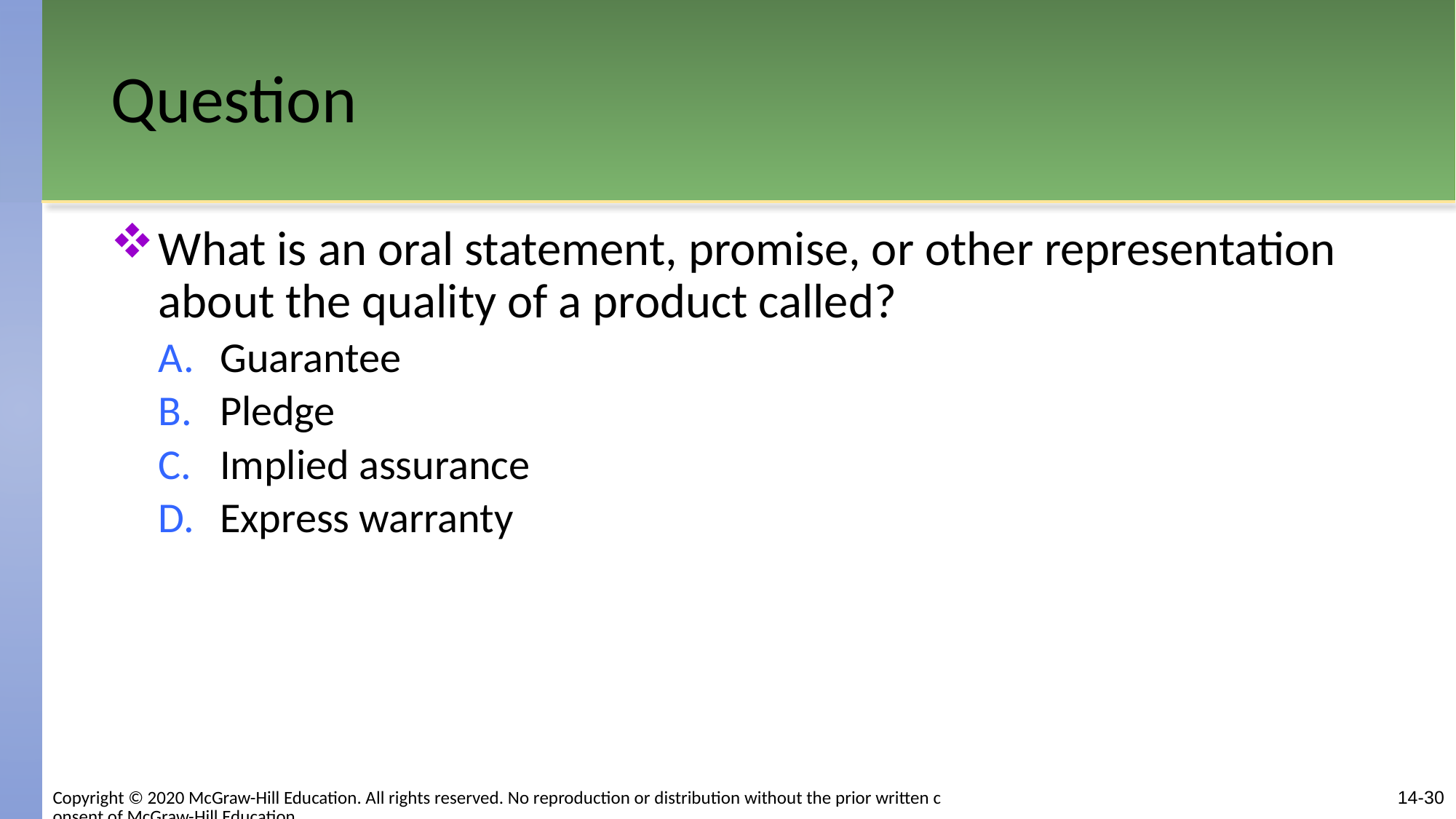

# Question
What is an oral statement, promise, or other representation about the quality of a product called?
Guarantee
Pledge
Implied assurance
Express warranty
Copyright © 2020 McGraw-Hill Education. All rights reserved. No reproduction or distribution without the prior written consent of McGraw-Hill Education.
14-30